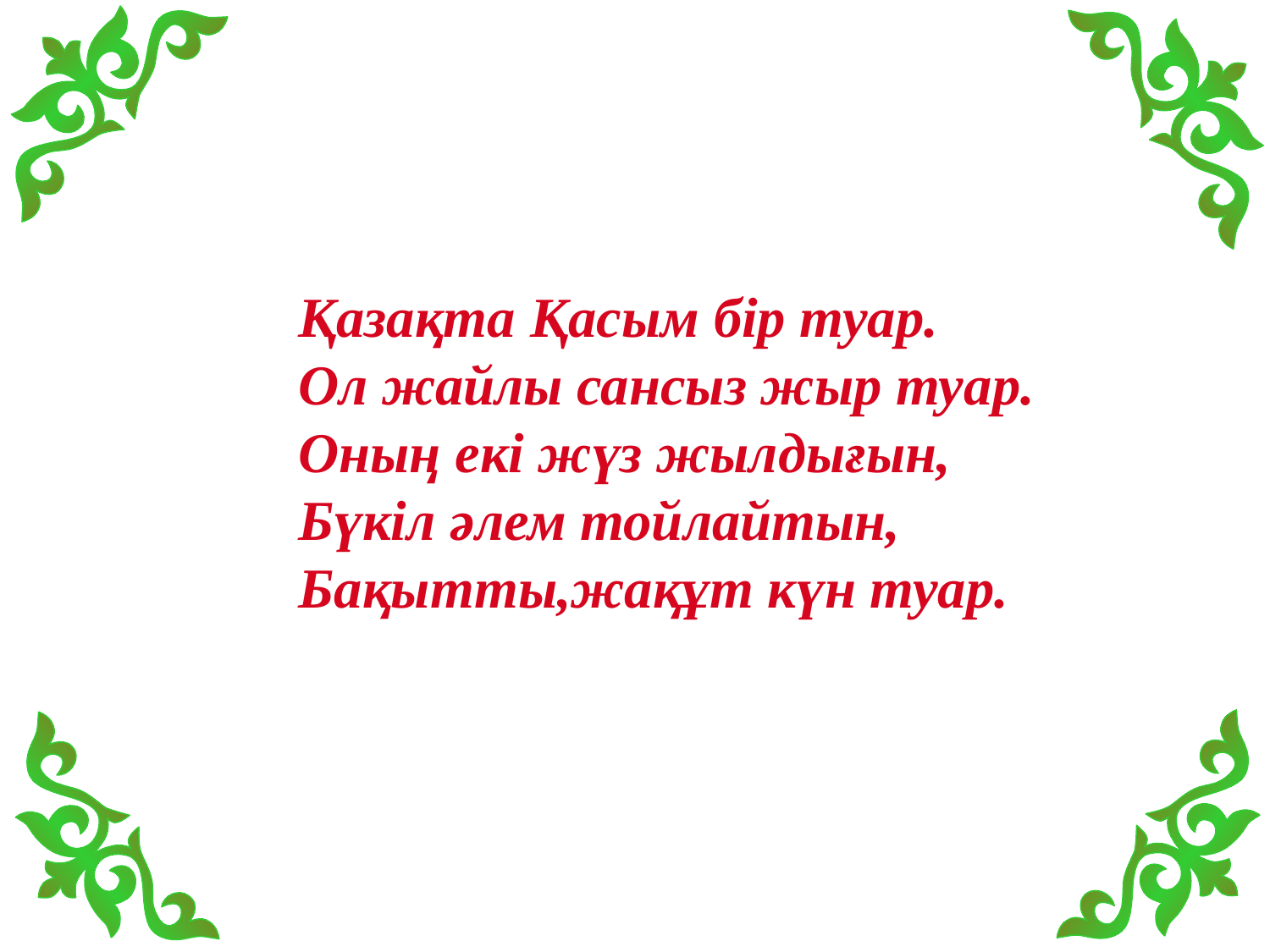

Қазақта Қасым бір туар.
Ол жайлы сансыз жыр туар.
Оның екі жүз жылдығын,
Бүкіл әлем тойлайтын,
Бақытты,жақұт күн туар.